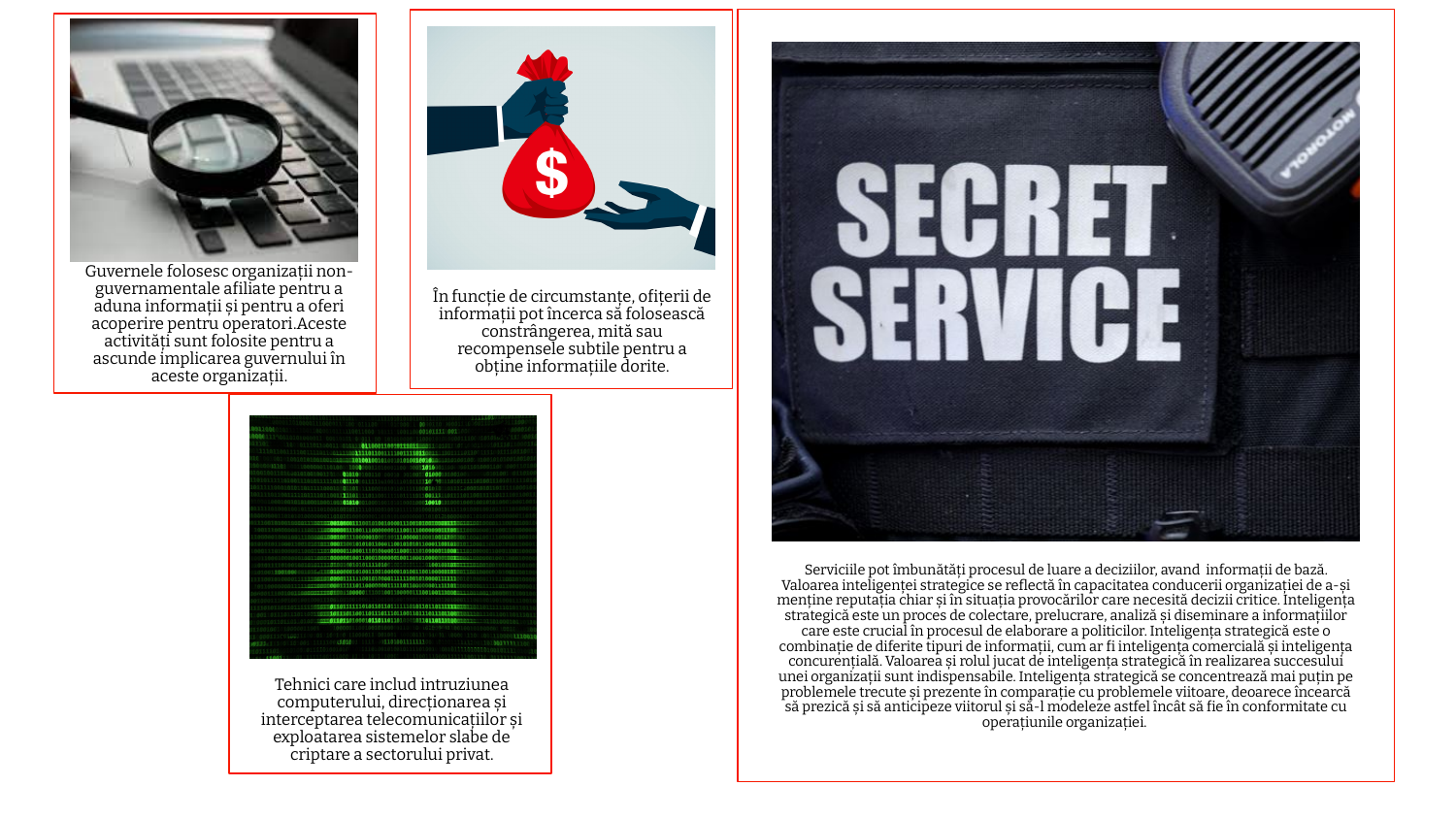

Guvernele folosesc organizații non-guvernamentale afiliate pentru a aduna informații și pentru a oferi acoperire pentru operatori.Aceste activități sunt folosite pentru a ascunde implicarea guvernului în aceste organizații.
În funcție de circumstanțe, ofițerii de informații pot încerca să folosească constrângerea, mită sau recompensele subtile pentru a obține informațiile dorite.
Tehnici care includ intruziunea computerului, direcționarea și interceptarea telecomunicațiilor și exploatarea sistemelor slabe de criptare a sectorului privat.
Serviciile pot îmbunătăți procesul de luare a deciziilor, avand  informații de bază. Valoarea inteligenței strategice se reflectă în capacitatea conducerii organizației de a-și menține reputația chiar și în situația provocărilor care necesită decizii critice. Inteligența strategică este un proces de colectare, prelucrare, analiză și diseminare a informațiilor care este crucial în procesul de elaborare a politicilor. Inteligența strategică este o combinație de diferite tipuri de informații, cum ar fi inteligența comercială și inteligența concurențială. Valoarea și rolul jucat de inteligența strategică în realizarea succesului unei organizații sunt indispensabile. Inteligența strategică se concentrează mai puțin pe problemele trecute și prezente în comparație cu problemele viitoare, deoarece încearcă să prezică și să anticipeze viitorul și să-l modeleze astfel încât să fie în conformitate cu operațiunile organizației.